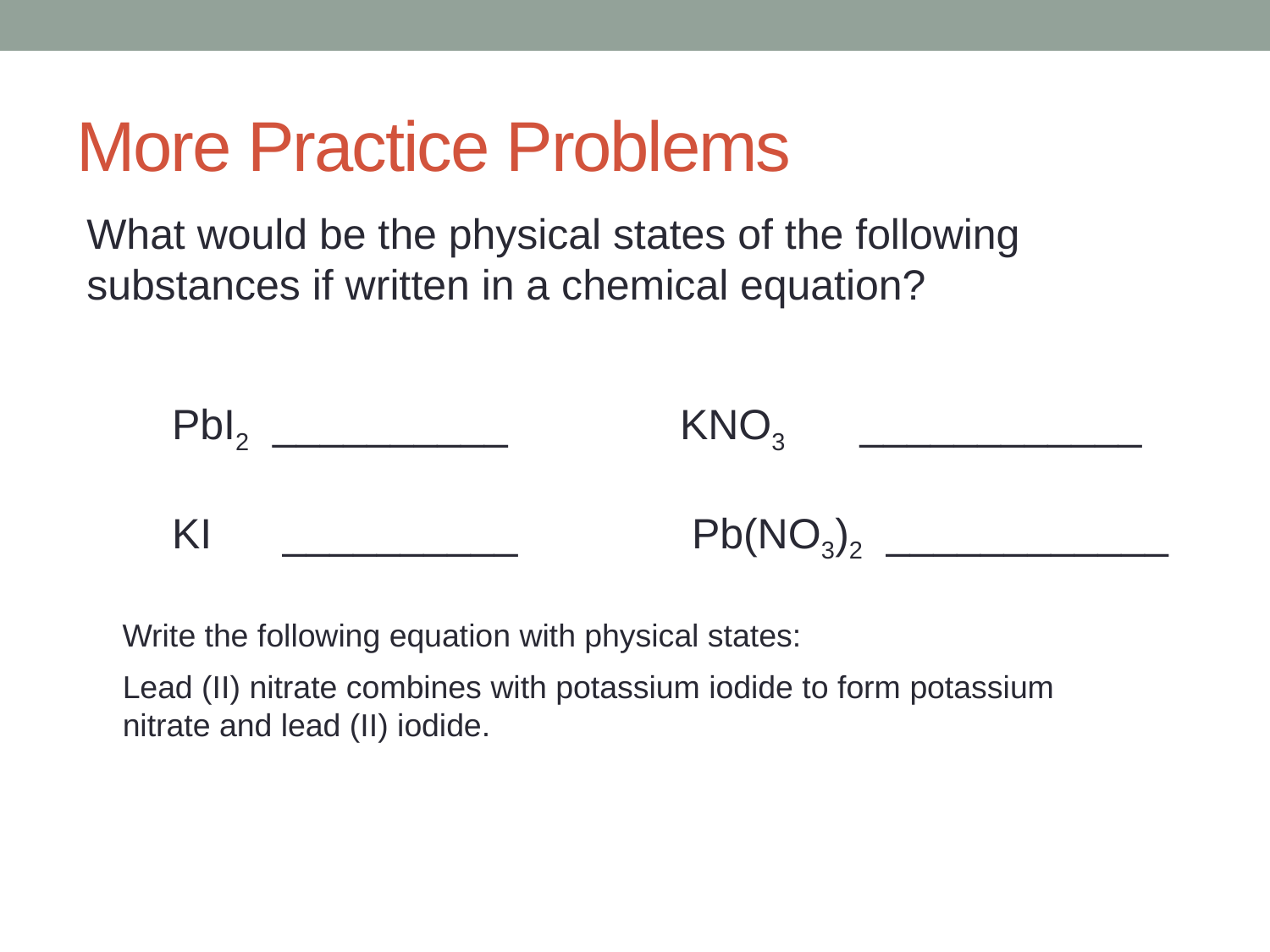

# More Practice Problems
What would be the physical states of the following substances if written in a chemical equation?
PbI2  __________		KNO3           ____________

KI      __________		 Pb(NO3)2  ____________

Write the following equation with physical states:
Lead (II) nitrate combines with potassium iodide to form potassium nitrate and lead (II) iodide.